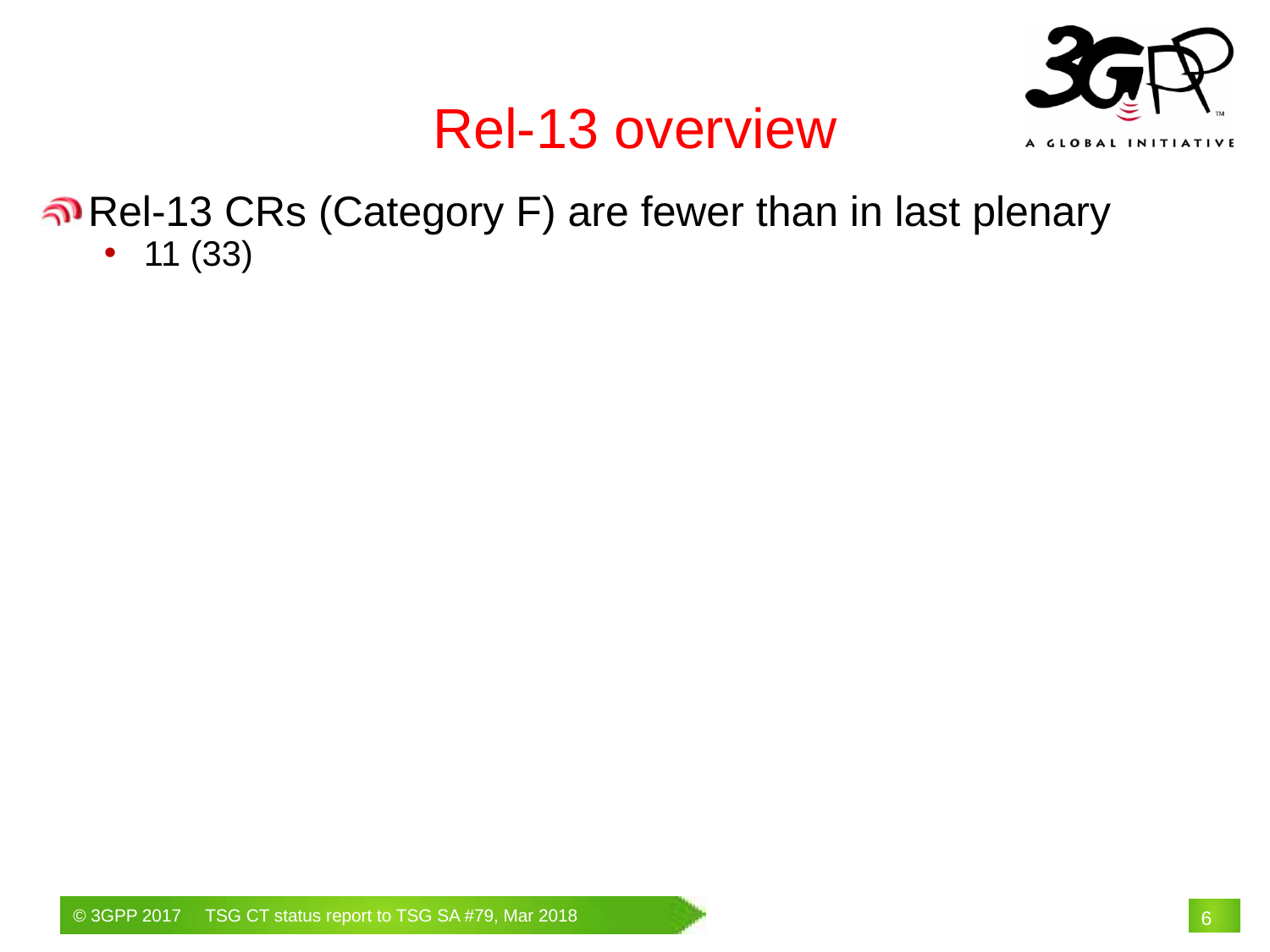

Rel-13 overview
Rel-13 CRs (Category F) are fewer than in last plenary
11 (33)
# 6